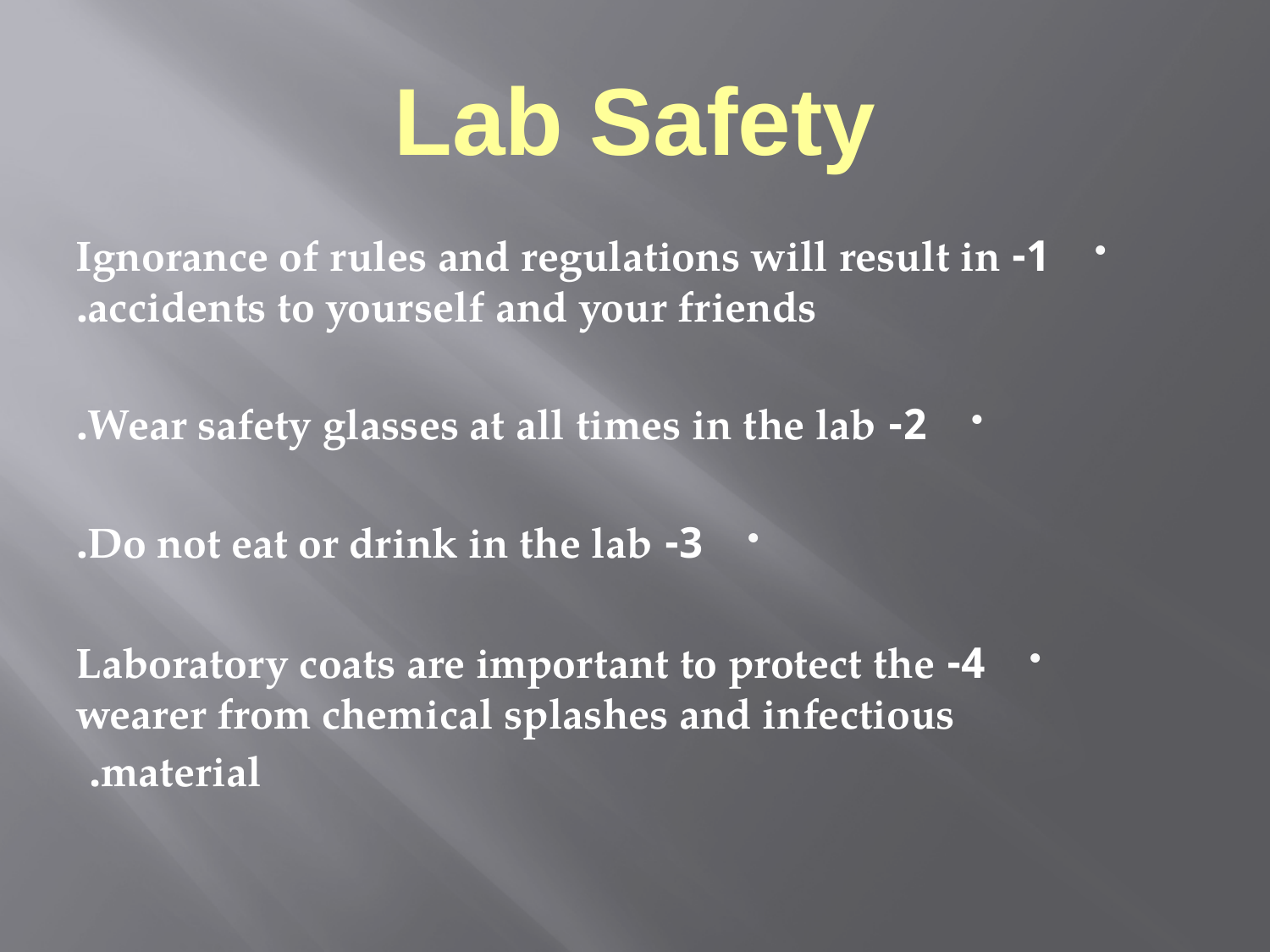

# Lab Safety
1-Ignorance of rules and regulations will result in  accidents to yourself and your friends.

2- Wear safety glasses at all times in the lab.

3- Do not eat or drink in the lab.

4- Laboratory coats are important to protect the wearer from chemical splashes and infectious material.